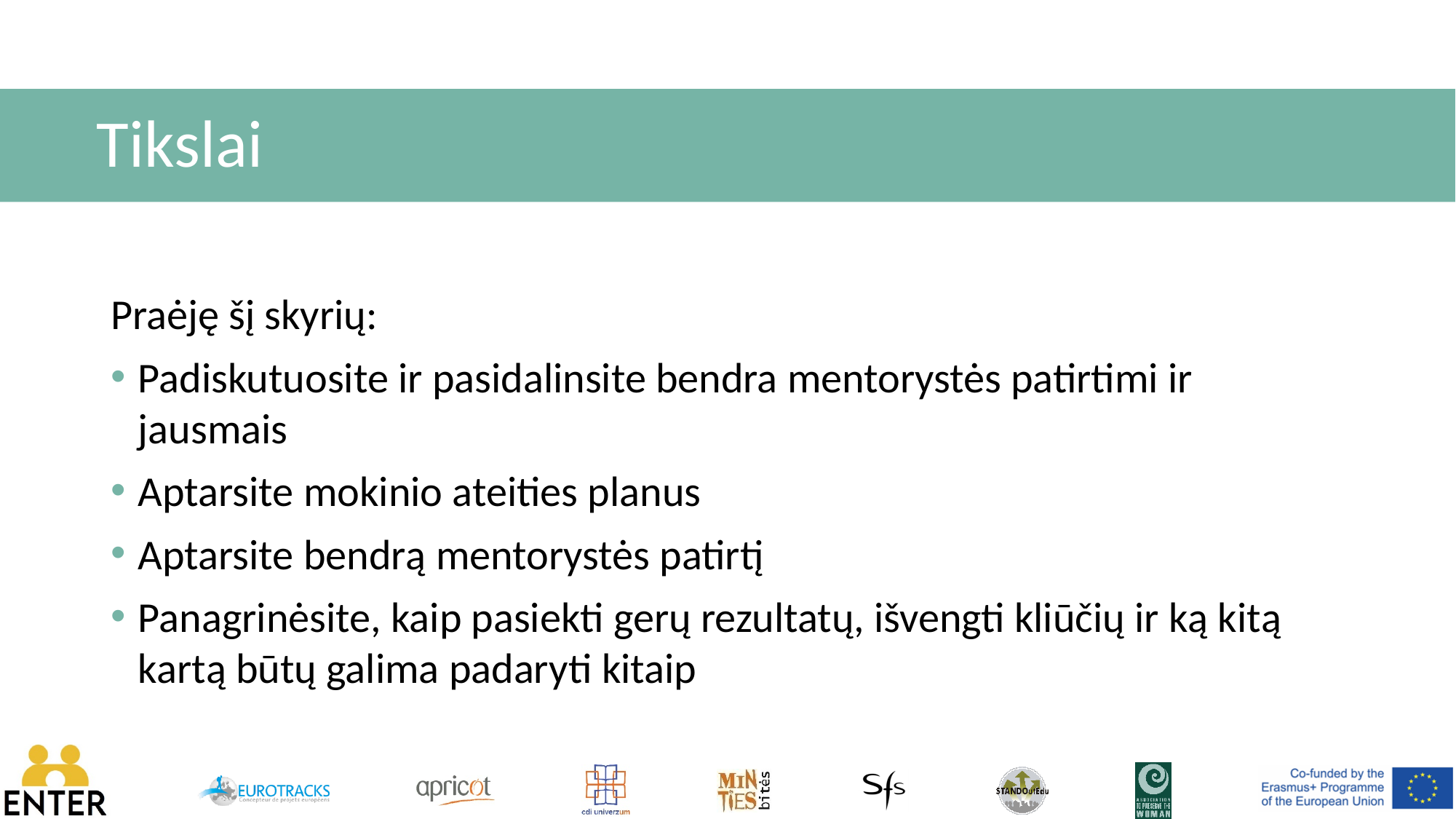

# Tikslai
Praėję šį skyrių:
Padiskutuosite ir pasidalinsite bendra mentorystės patirtimi ir jausmais
Aptarsite mokinio ateities planus
Aptarsite bendrą mentorystės patirtį
Panagrinėsite, kaip pasiekti gerų rezultatų, išvengti kliūčių ir ką kitą kartą būtų galima padaryti kitaip